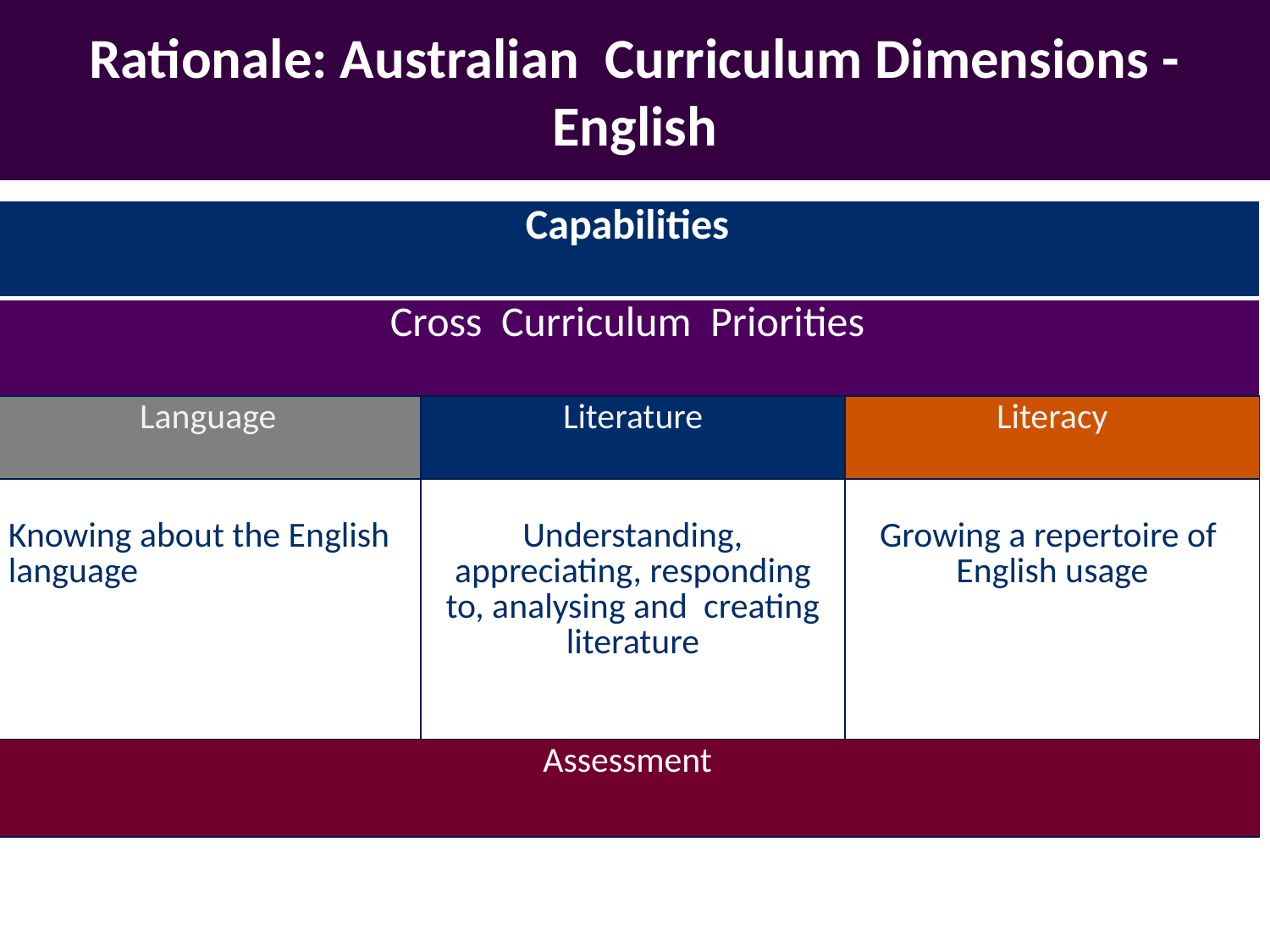

# Rationale: Australian  Curriculum Dimensions - English

| Capabilities |  |  |
| --- | --- | --- |
| Cross Curriculum Priorities |  |  |
| Language | Literature | Literacy |
| Knowing about the English language | Understanding, appreciating, responding to, analysing and creating literature | Growing a repertoire of English usage |
| Assessment |  |  |